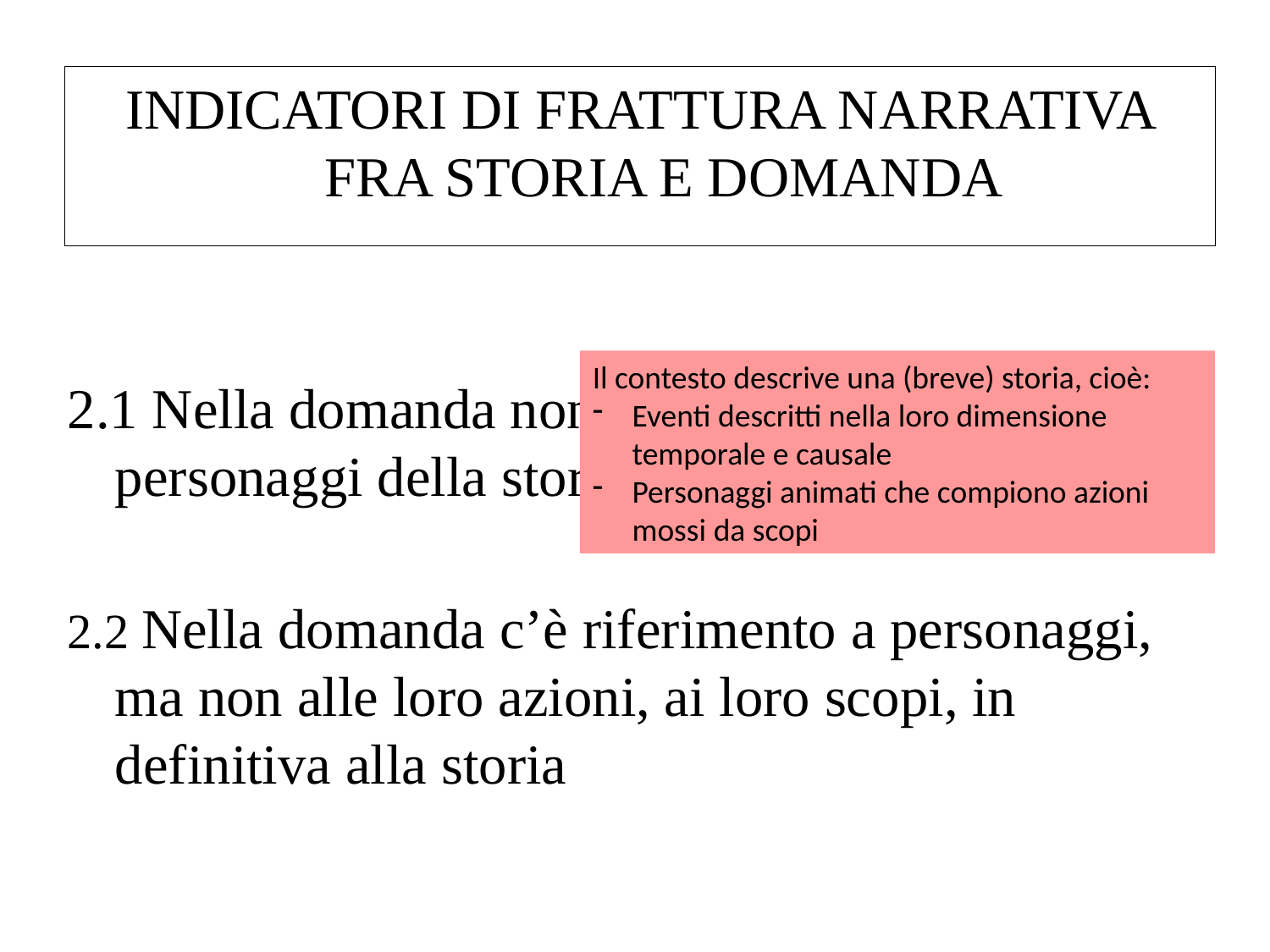

INDICATORI DI FRATTURA NARRATIVA FRA STORIA E DOMANDA

Il contesto descrive una (breve) storia, cioè:
Eventi descritti nella loro dimensione temporale e causale
Personaggi animati che compiono azioni mossi da scopi
2.1 Nella domanda non ci sono riferimenti a personaggi della storia narrata nel contesto
2.2 Nella domanda c’è riferimento a personaggi, ma non alle loro azioni, ai loro scopi, in definitiva alla storia